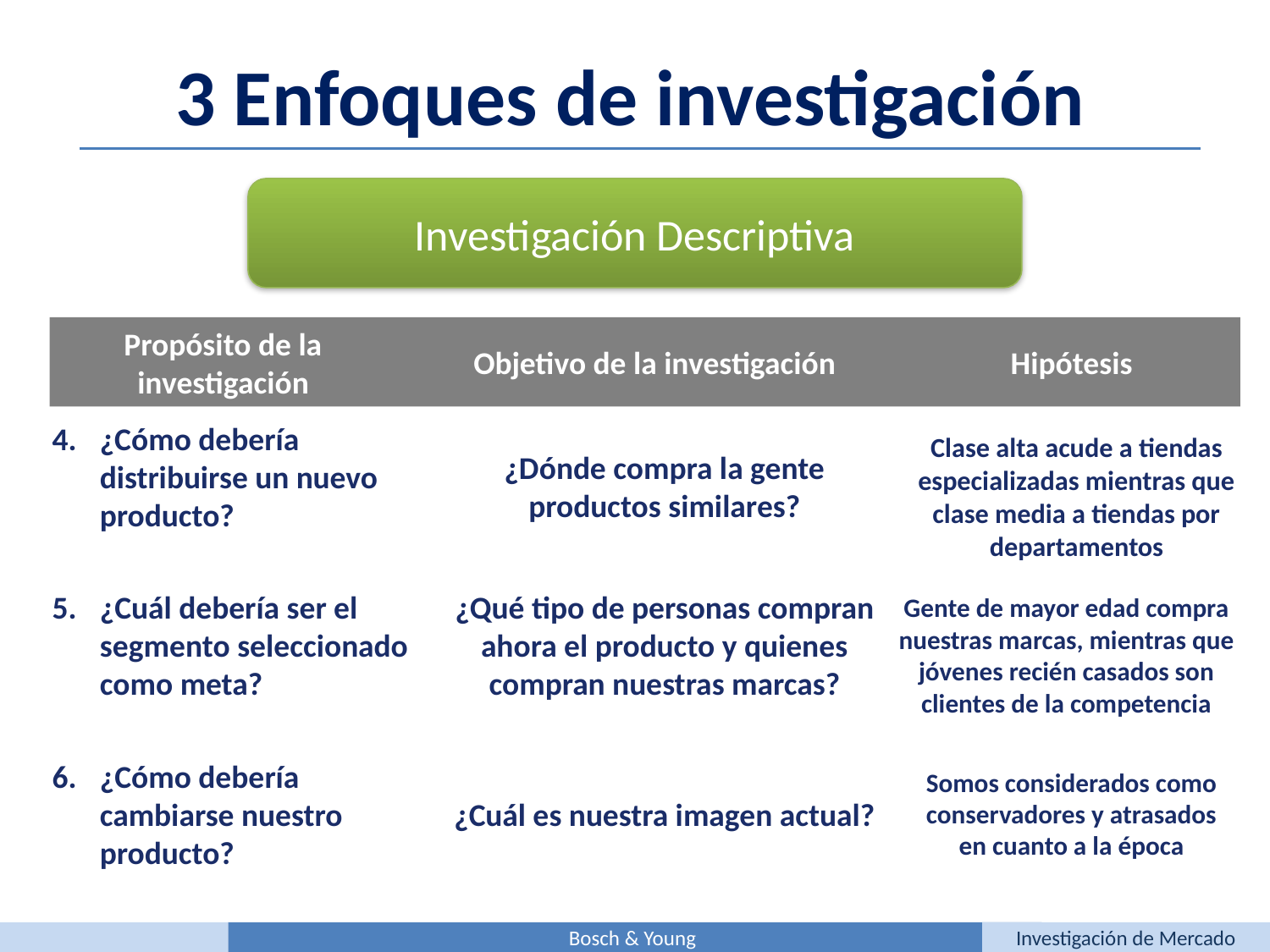

3 Enfoques de investigación
Investigación Descriptiva
Propósito de la investigación
Objetivo de la investigación
Hipótesis

¿Cómo debería distribuirse un nuevo producto?
¿Dónde compra la gente productos similares?
Clase alta acude a tiendas especializadas mientras que clase media a tiendas por departamentos
¿Cuál debería ser el segmento seleccionado como meta?
¿Qué tipo de personas compran ahora el producto y quienes compran nuestras marcas?
Gente de mayor edad compra nuestras marcas, mientras que jóvenes recién casados son clientes de la competencia
¿Cómo debería cambiarse nuestro producto?
¿Cuál es nuestra imagen actual?
Somos considerados como conservadores y atrasados en cuanto a la época

Bosch & Young
Investigación de Mercado